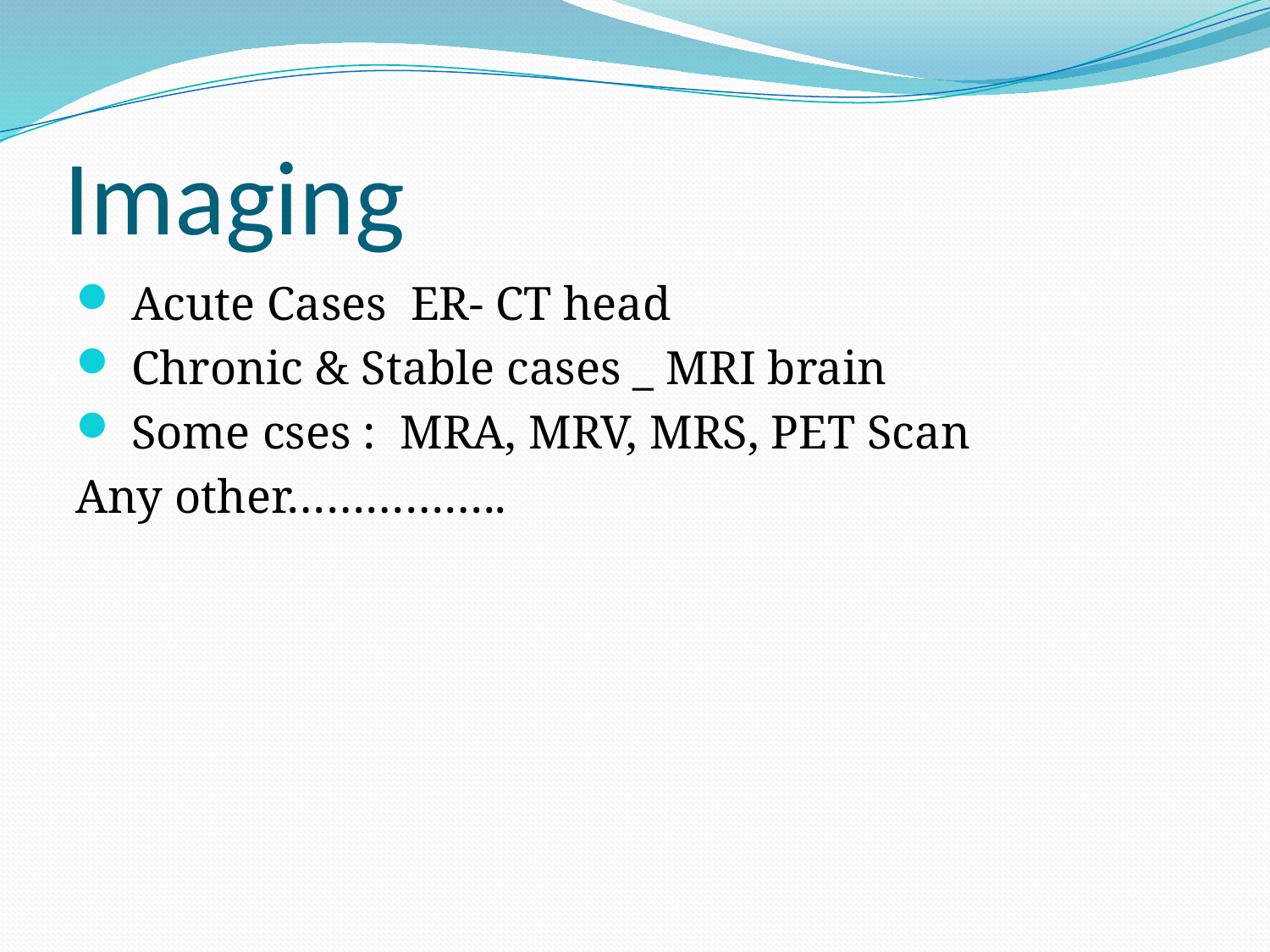

# Imaging
 Acute Cases  ER- CT head
 Chronic & Stable cases _ MRI brain
 Some cses :  MRA, MRV, MRS, PET Scan
Any other……………..